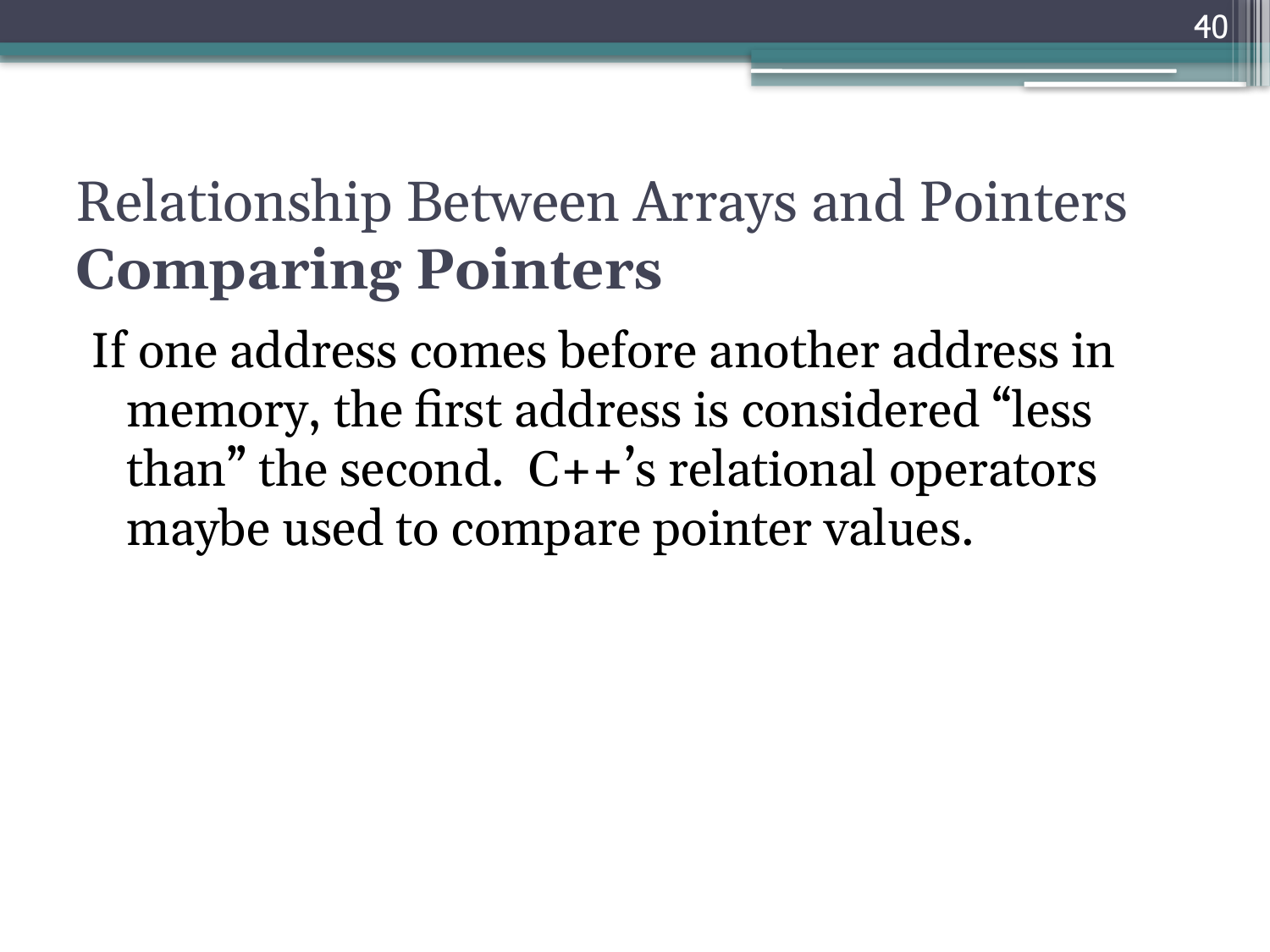

40
# Relationship Between Arrays and Pointers Comparing Pointers
If one address comes before another address in memory, the first address is considered “less than” the second.  C++’s relational operators maybe used to compare pointer values.